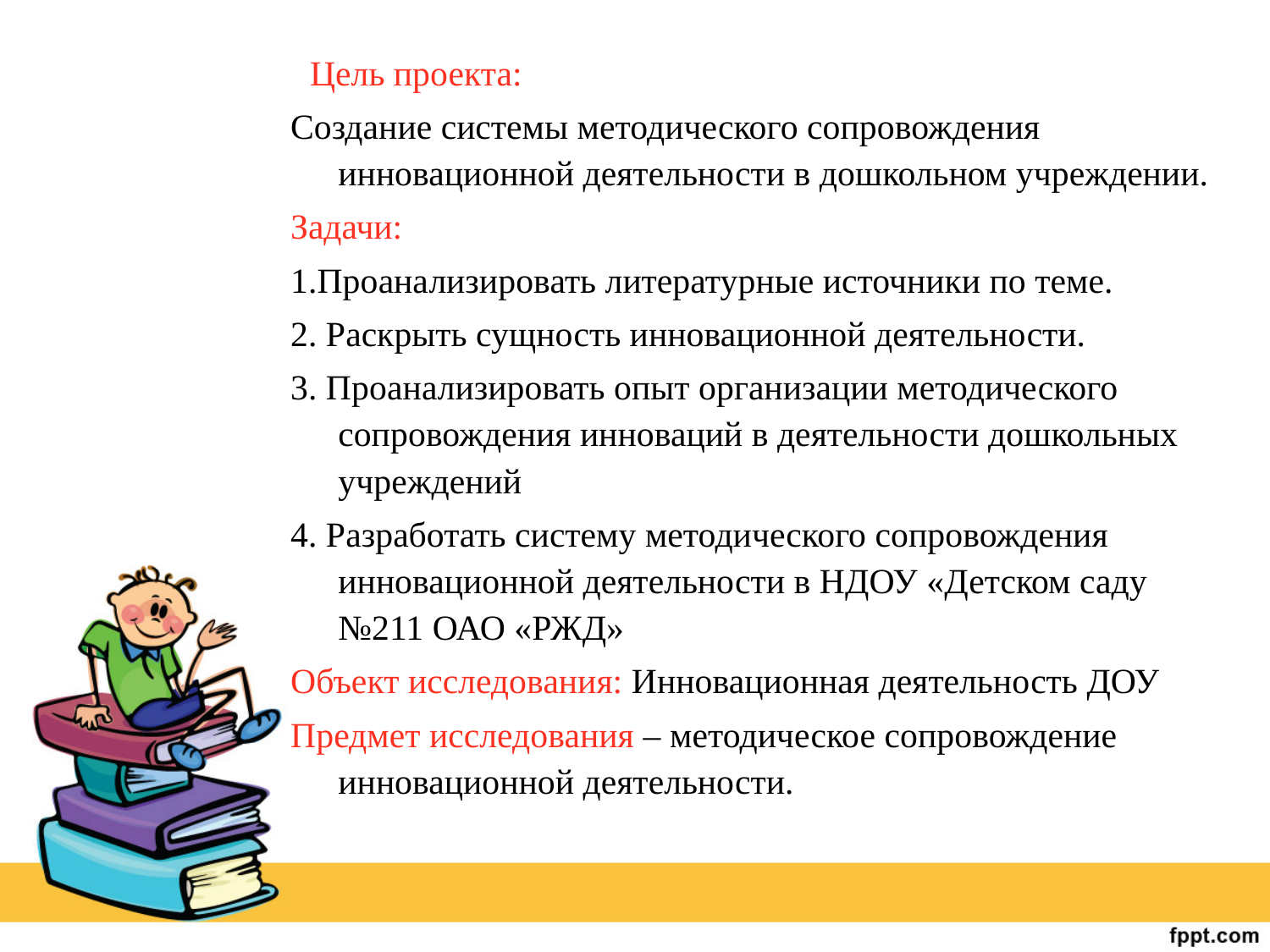

Цель проекта:
Создание системы методического сопровождения инновационной деятельности в дошкольном учреждении.
Задачи:
1.Проанализировать литературные источники по теме.
2. Раскрыть сущность инновационной деятельности.
3. Проанализировать опыт организации методического сопровождения инноваций в деятельности дошкольных учреждений
4. Разработать систему методического сопровождения инновационной деятельности в НДОУ «Детском саду №211 ОАО «РЖД»
Объект исследования: Инновационная деятельность ДОУ
Предмет исследования – методическое сопровождение инновационной деятельности.
#